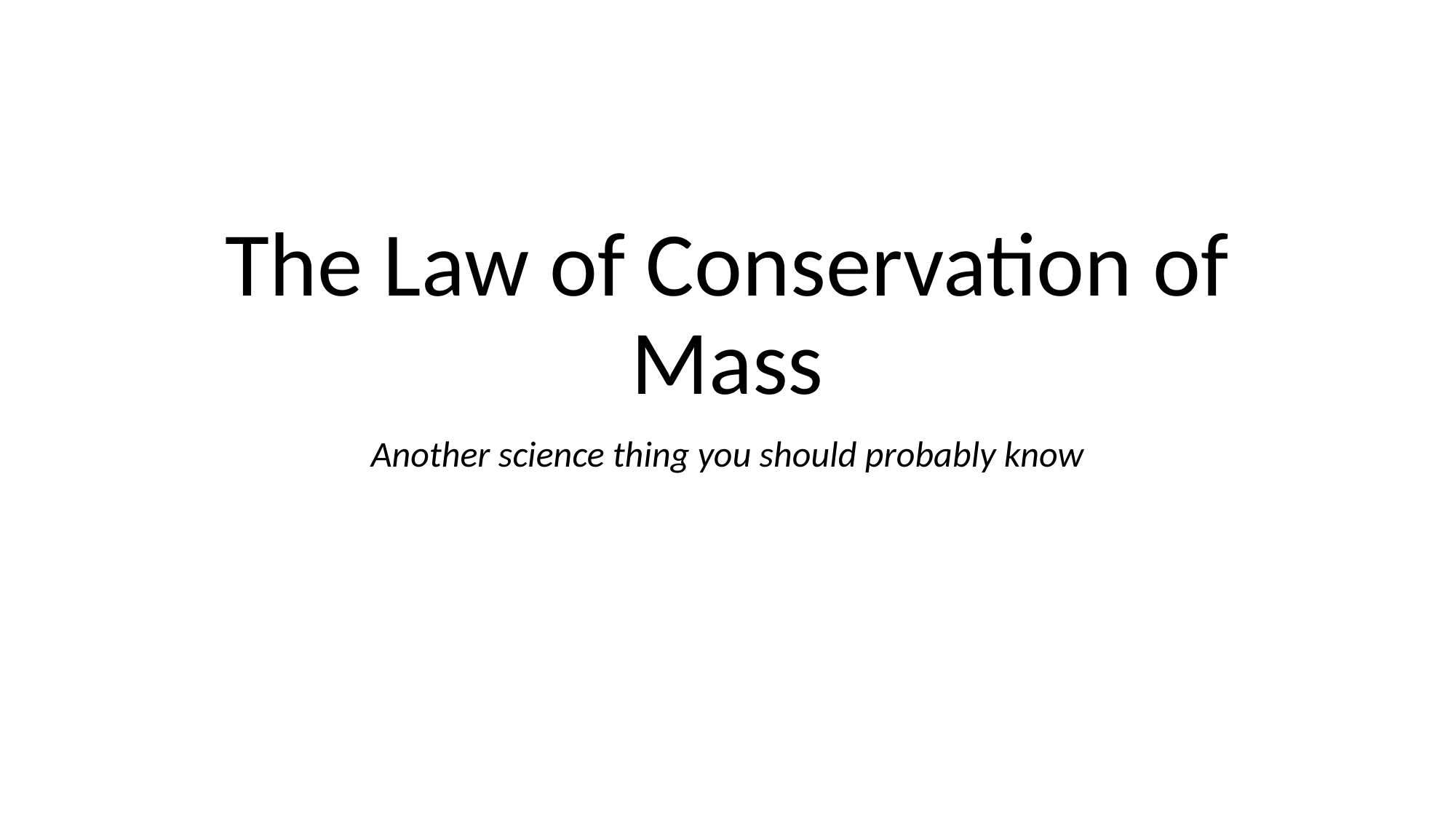

# The Law of Conservation of Mass
Another science thing you should probably know